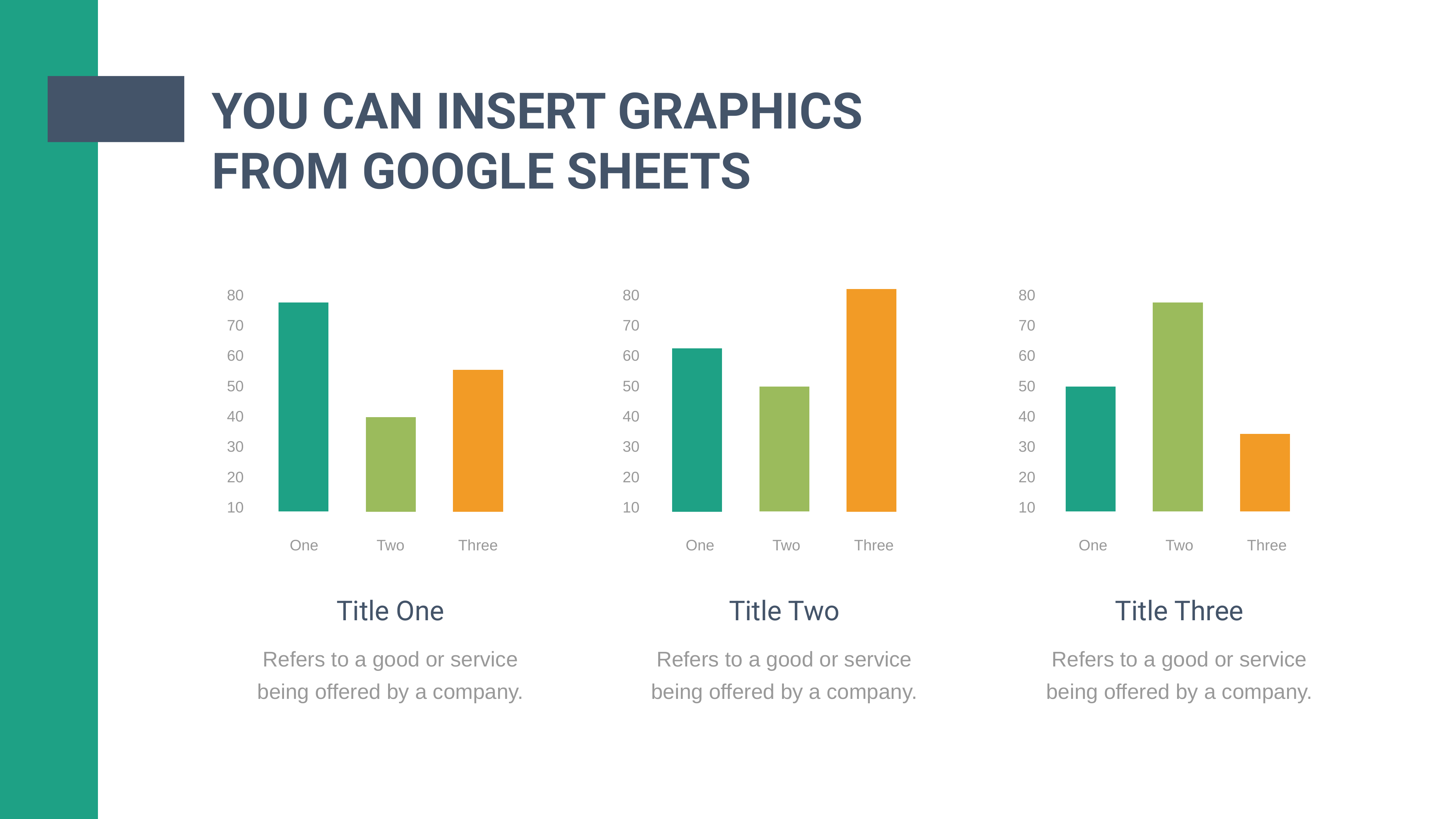

YOU CAN INSERT GRAPHICS FROM GOOGLE SHEETS
80
70
60
50
40
30
20
10
80
70
60
50
40
30
20
10
80
70
60
50
40
30
20
10

One
Two
Three
One
Two
Three
One
Two
Three
Title One
Title Two
Title Three
Refers to a good or service being offered by a company.
Refers to a good or service being offered by a company.
Refers to a good or service being offered by a company.